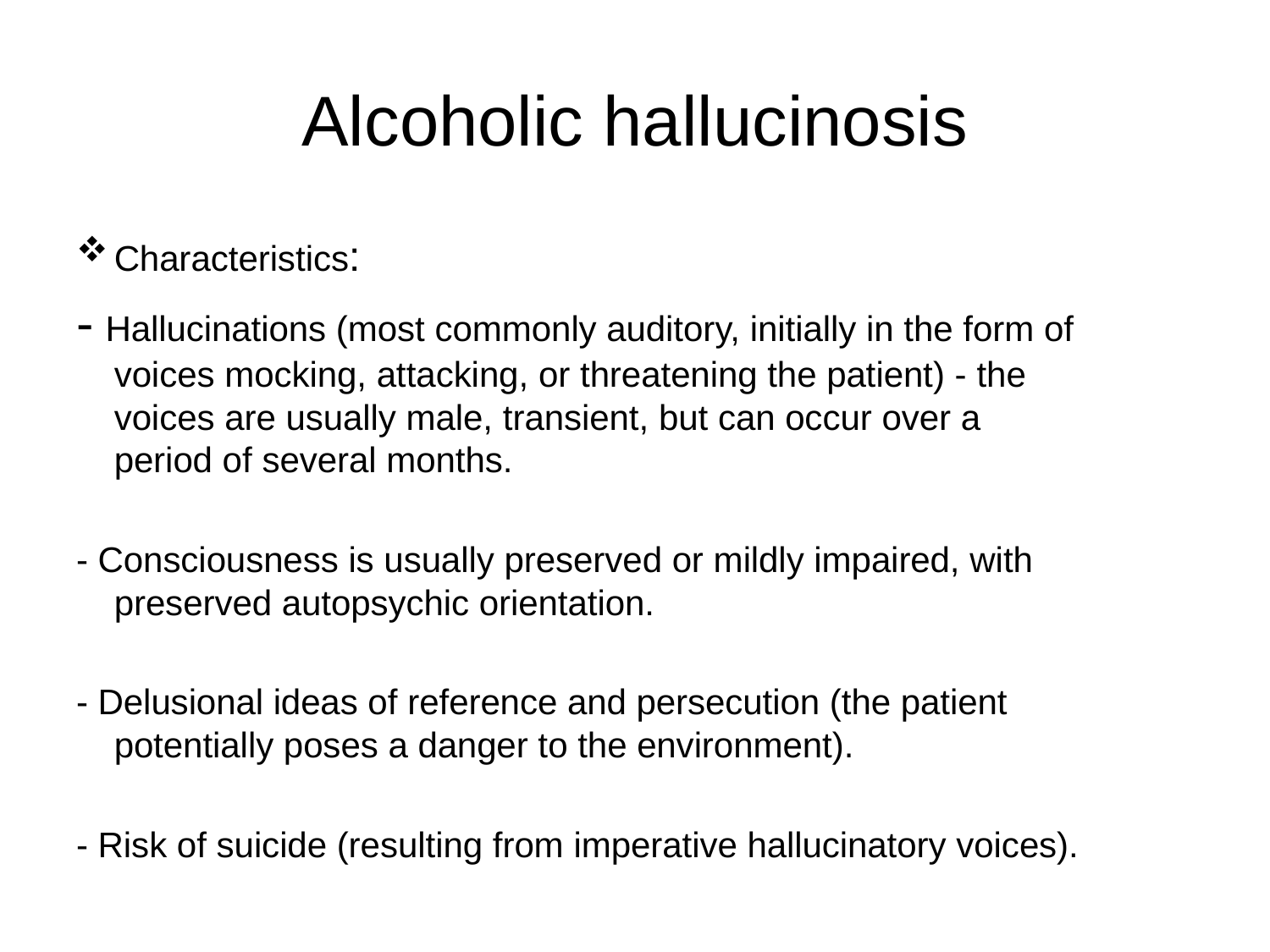

# Alcoholic hallucinosis
Characteristics:
- Hallucinations (most commonly auditory, initially in the form of voices mocking, attacking, or threatening the patient) - the voices are usually male, transient, but can occur over a period of several months.

- Consciousness is usually preserved or mildly impaired, with preserved autopsychic orientation.

- Delusional ideas of reference and persecution (the patient potentially poses a danger to the environment).

- Risk of suicide (resulting from imperative hallucinatory voices).